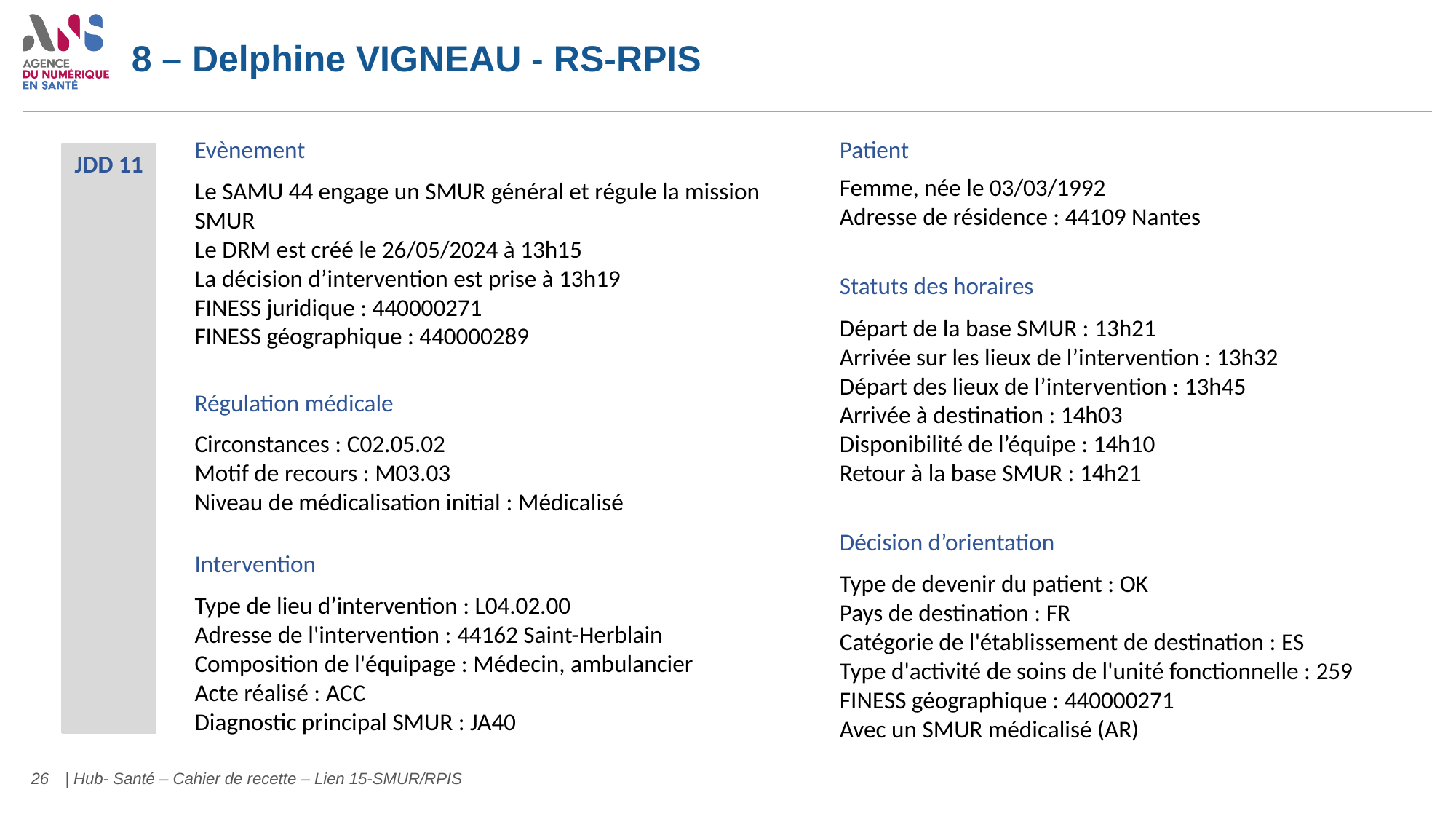

# 8 – Delphine VIGNEAU - RS-RPIS
Evènement
Patient
JDD 11
Femme, née le 03/03/1992
Adresse de résidence : 44109 Nantes
Le SAMU 44 engage un SMUR général et régule la mission SMUR
Le DRM est créé le 26/05/2024 à 13h15
La décision d’intervention est prise à 13h19
FINESS juridique : 440000271
FINESS géographique : 440000289
Statuts des horaires
Départ de la base SMUR : 13h21
Arrivée sur les lieux de l’intervention : 13h32
Départ des lieux de l’intervention : 13h45
Arrivée à destination : 14h03
Disponibilité de l’équipe : 14h10
Retour à la base SMUR : 14h21
Régulation médicale
Circonstances : C02.05.02
Motif de recours : M03.03
Niveau de médicalisation initial : Médicalisé
Décision d’orientation
Intervention
Type de devenir du patient : OK
Pays de destination : FR
Catégorie de l'établissement de destination : ES
Type d'activité de soins de l'unité fonctionnelle : 259
FINESS géographique : 440000271
Avec un SMUR médicalisé (AR)
Type de lieu d’intervention : L04.02.00
Adresse de l'intervention : 44162 Saint-Herblain
Composition de l'équipage : Médecin, ambulancier
Acte réalisé : ACC
Diagnostic principal SMUR : JA40
26
| Hub- Santé – Cahier de recette – Lien 15-SMUR/RPIS